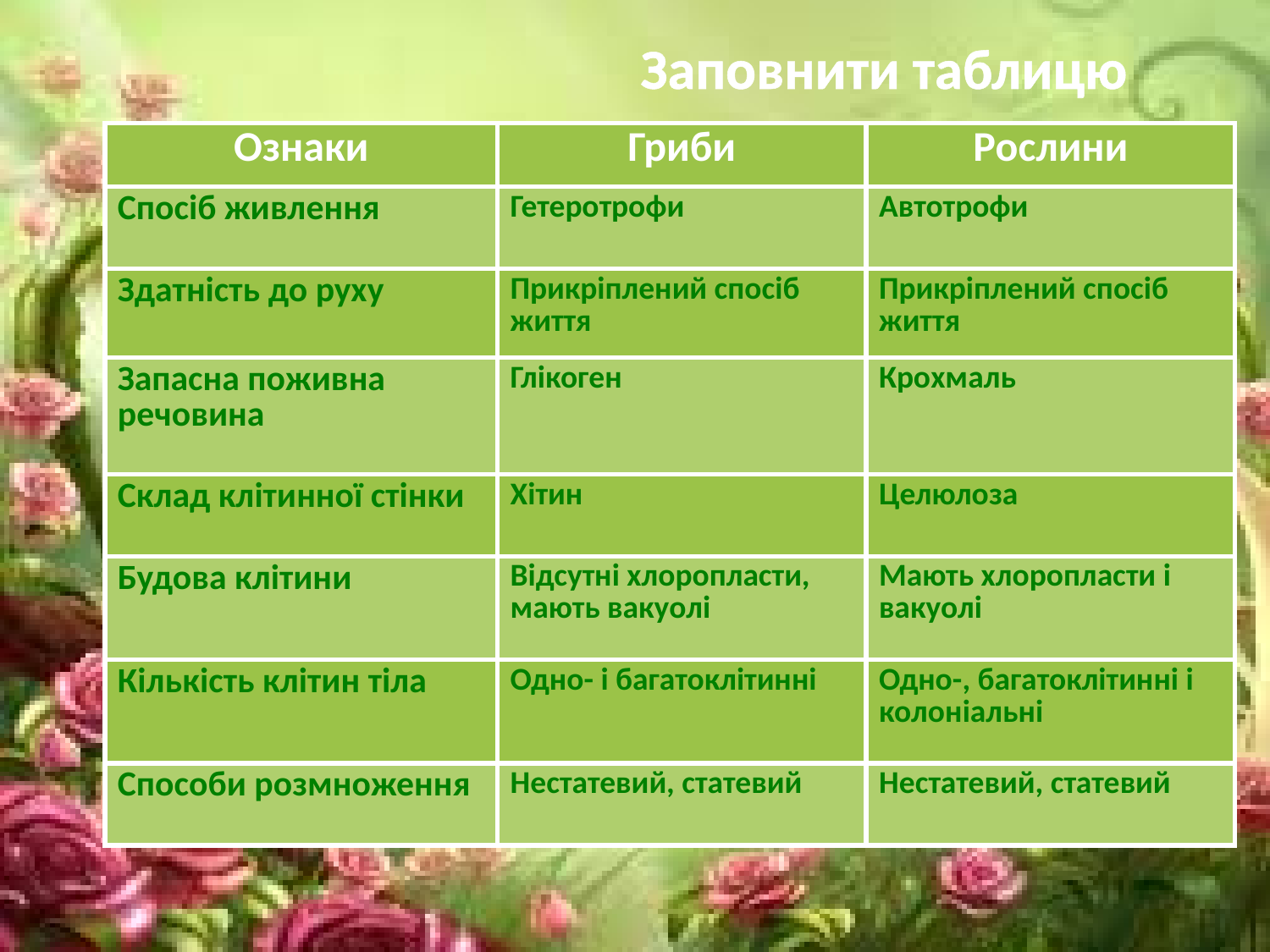

Заповнити таблицю
| Ознаки | Гриби | Рослини |
| --- | --- | --- |
| Спосіб живлення | Гетеротрофи | Автотрофи |
| Здатність до руху | Прикріплений спосіб життя | Прикріплений спосіб життя |
| Запасна поживна речовина | Глікоген | Крохмаль |
| Склад клітинної стінки | Хітин | Целюлоза |
| Будова клітини | Відсутні хлоропласти, мають вакуолі | Мають хлоропласти і вакуолі |
| Кількість клітин тіла | Одно- і багатоклітинні | Одно-, багатоклітинні і колоніальні |
| Способи розмноження | Нестатевий, статевий | Нестатевий, статевий |